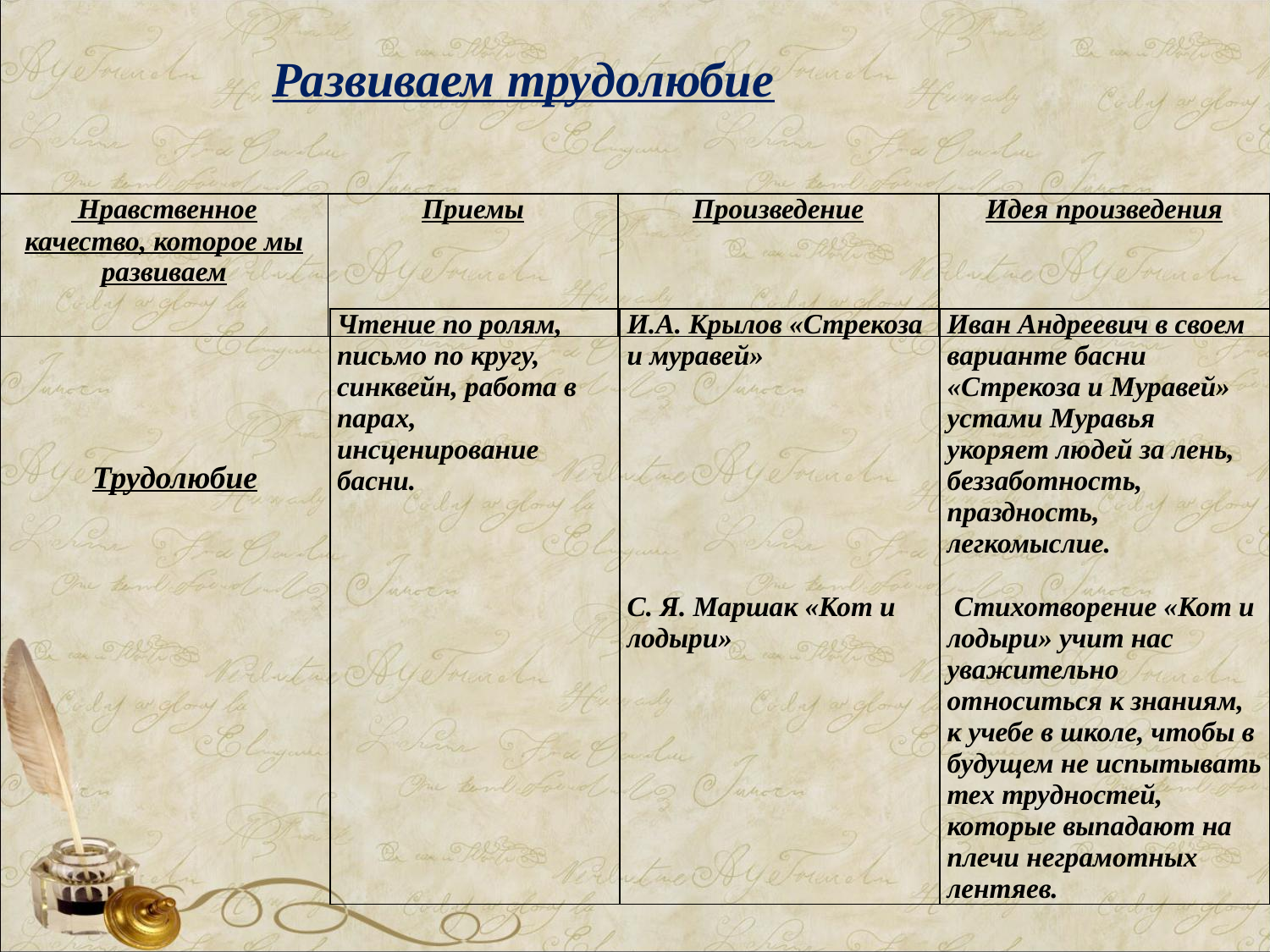

Развиваем трудолюбие
| Нравственное качество, которое мы развиваем | Приемы | Произведение | Идея произведения |
| --- | --- | --- | --- |
| Чтение по ролям, письмо по кругу, синквейн, работа в парах, инсценирование басни. | И.А. Крылов «Стрекоза и муравей» С. Я. Маршак «Кот и лодыри» | Иван Андреевич в своем варианте басни «Стрекоза и Муравей» устами Муравья укоряет людей за лень, беззаботность, праздность, легкомыслие. Стихотворение «Кот и лодыри» учит нас уважительно относиться к знаниям, к учебе в школе, чтобы в будущем не испытывать тех трудностей, которые выпадают на плечи неграмотных лентяев. |
| --- | --- | --- |
Трудолюбие